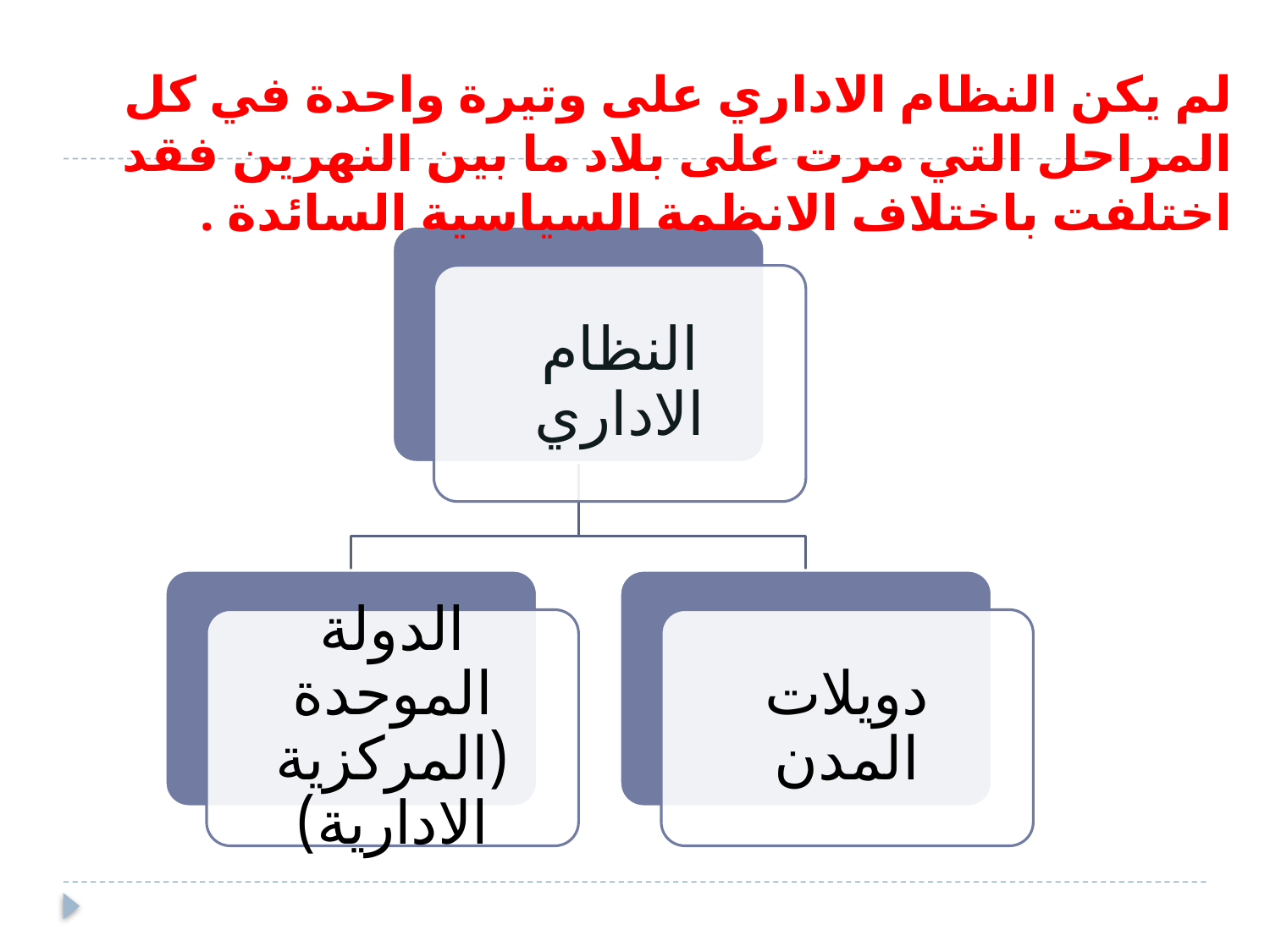

لم يكن النظام الاداري على وتيرة واحدة في كل المراحل التي مرت على بلاد ما بين النهرين فقد اختلفت باختلاف الانظمة السياسية السائدة .
النظام الاداري
الدولة الموحدة (المركزية الادارية)
دويلات المدن